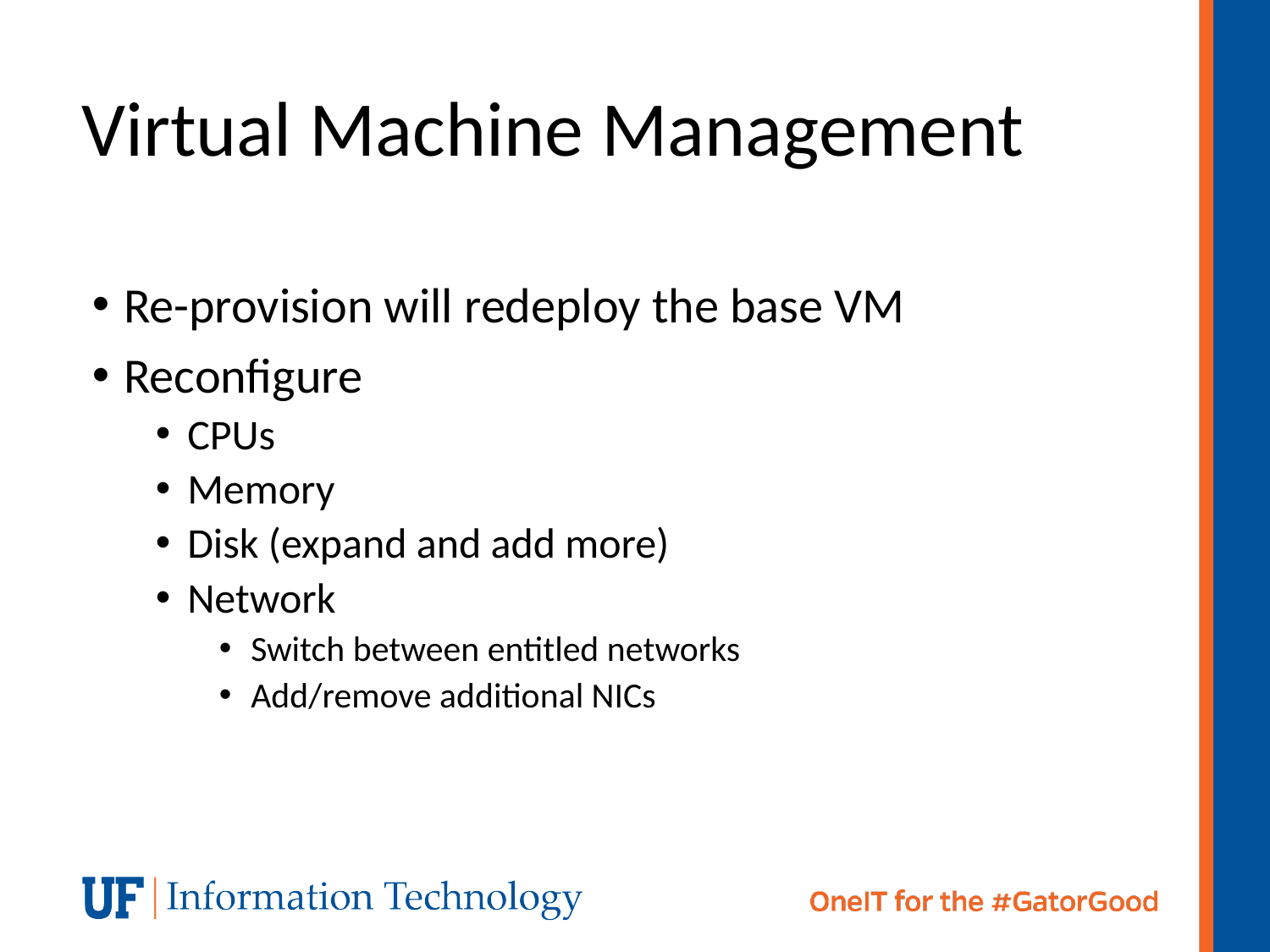

# Virtual Machine Management
Re-provision will redeploy the base VM
Reconfigure
CPUs
Memory
Disk (expand and add more)
Network
Switch between entitled networks
Add/remove additional NICs